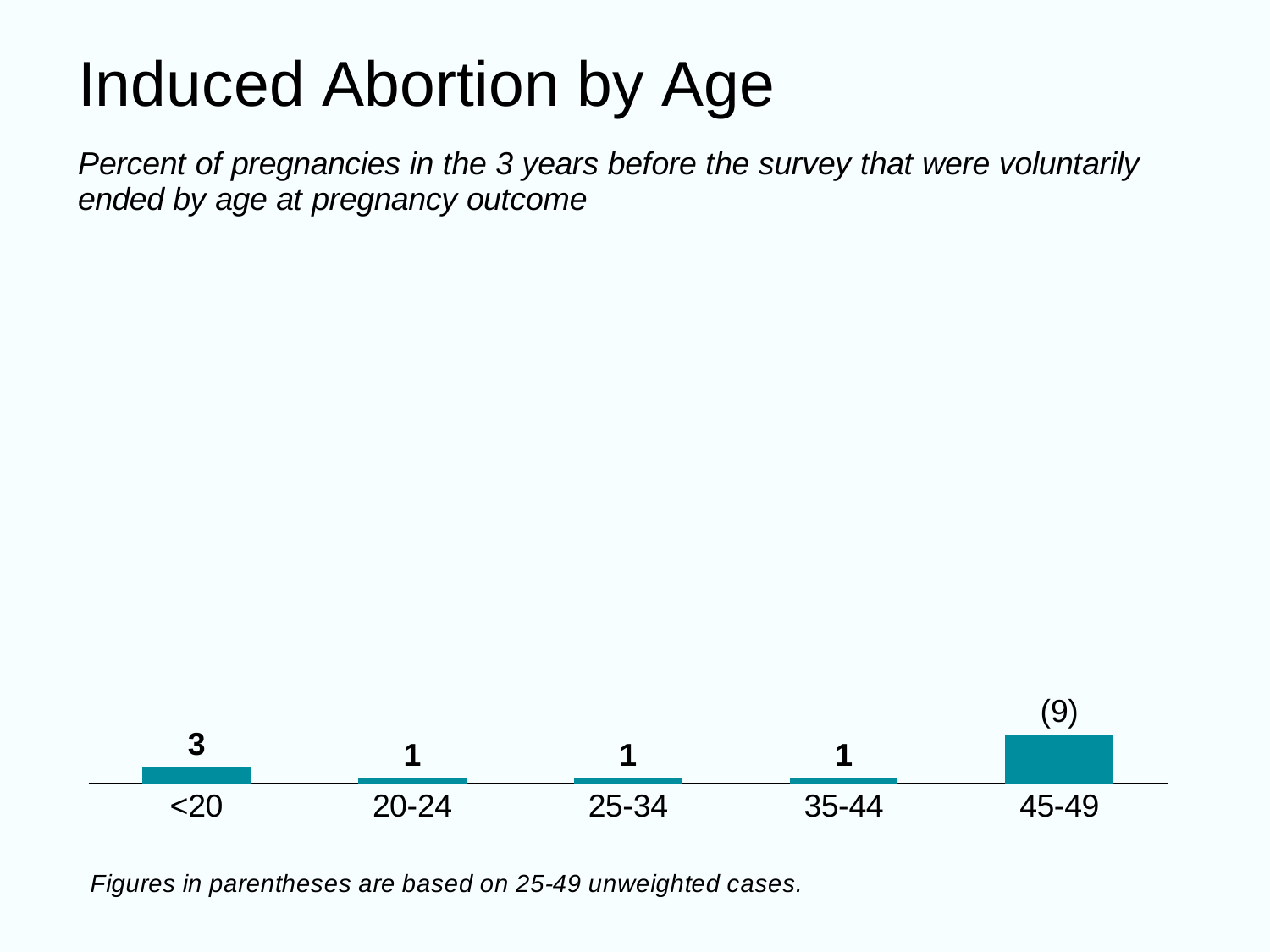

### Chart

| Category | Column1 |
|---|---|
| <20 | 3.0 |
| 20-24 | 1.0 |
| 25-34 | 1.0 |
| 35-44 | 1.0 |
| 45-49 | 9.0 |